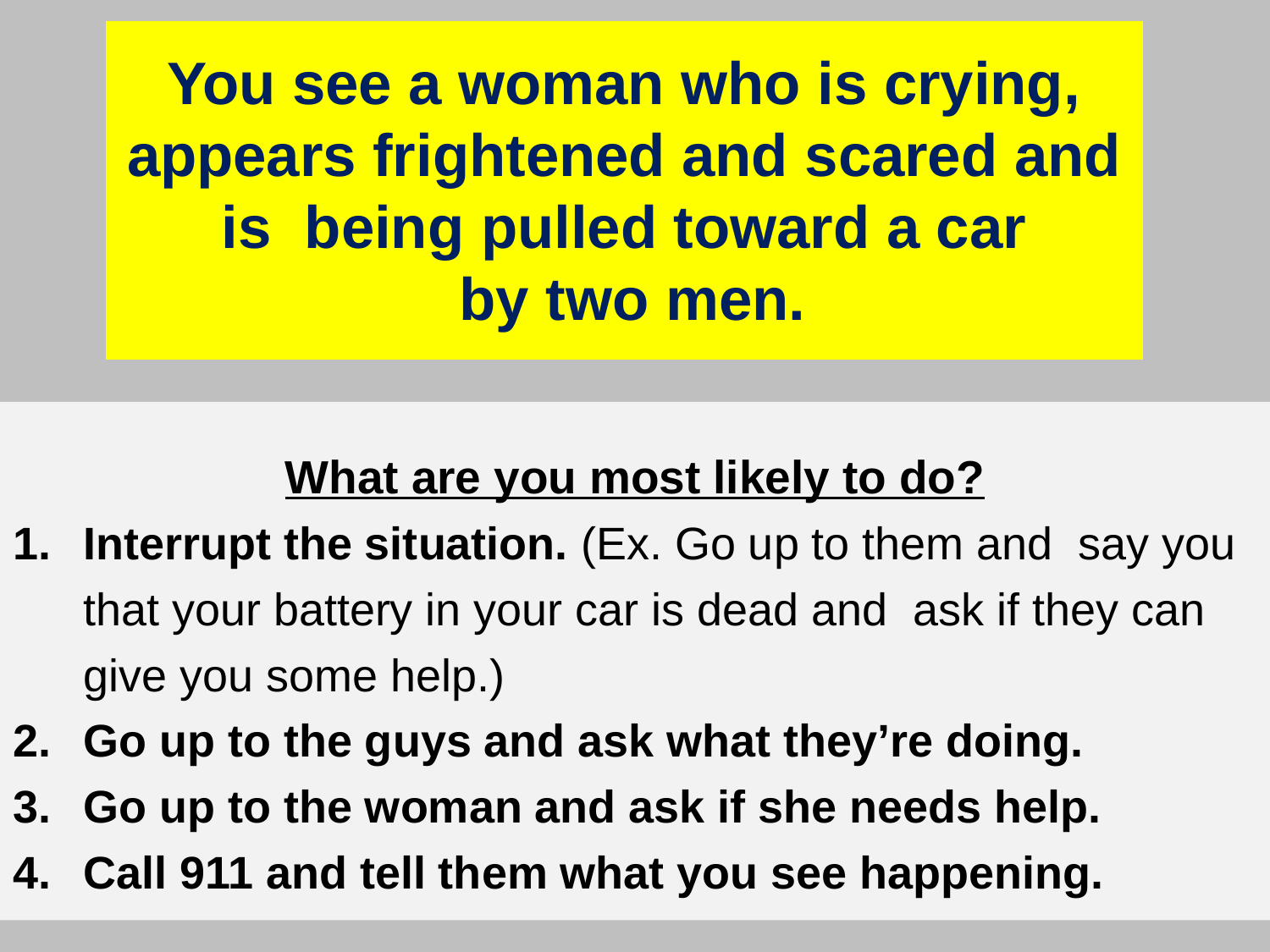

# You see a woman who is crying, appears frightened and scared and is  being pulled toward a car by two men.
What are you most likely to do?
Interrupt the situation. (Ex. Go up to them and  say you that your battery in your car is dead and  ask if they can give you some help.)
Go up to the guys and ask what they’re doing.
Go up to the woman and ask if she needs help.
Call 911 and tell them what you see happening.